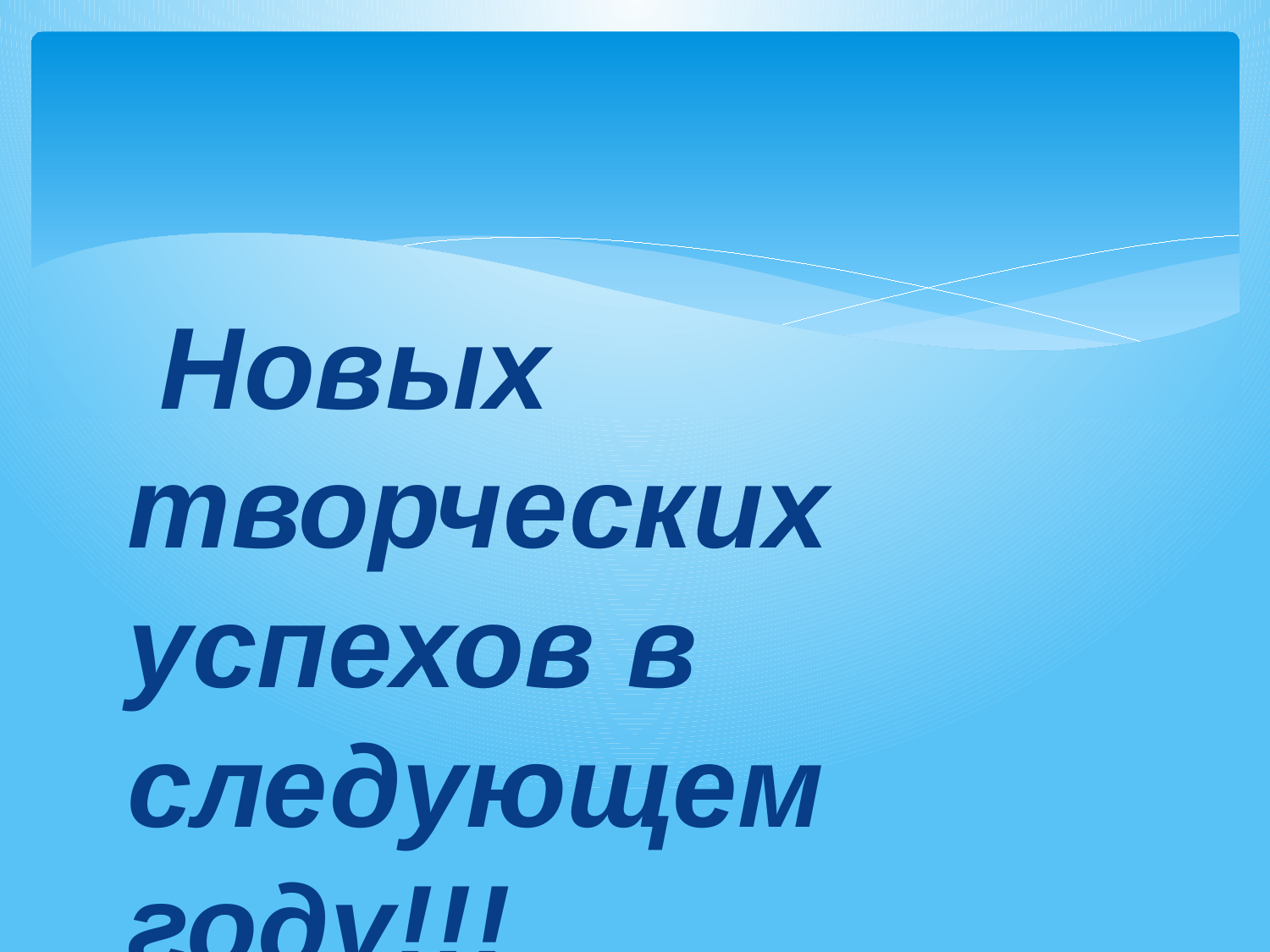

#
 Новых творческих успехов в следующем году!!!